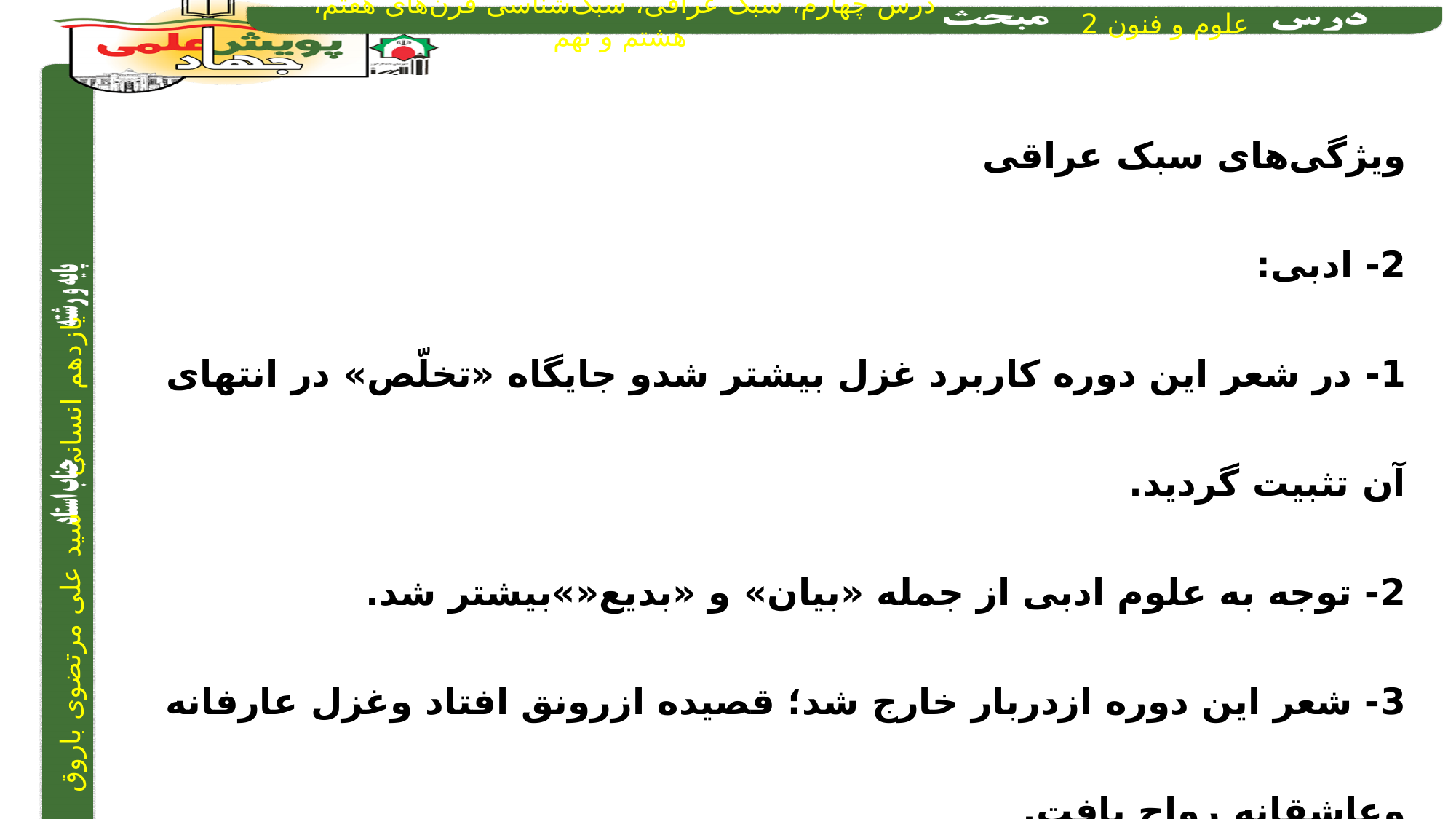

ویژگی‌های سبک عراقی
2- ادبی:
1- در شعر این دوره کاربرد غزل بیشتر شدو جایگاه «تخلّص» در انتهای آن تثبیت گردید.
2- توجه به علوم ادبی از جمله «بیان» و «بدیع«»بیشتر شد.
3- شعر این دوره ازدربار خارج شد؛ قصیده ازرونق افتاد وغزل عارفانه وعاشقانه رواج یافت.